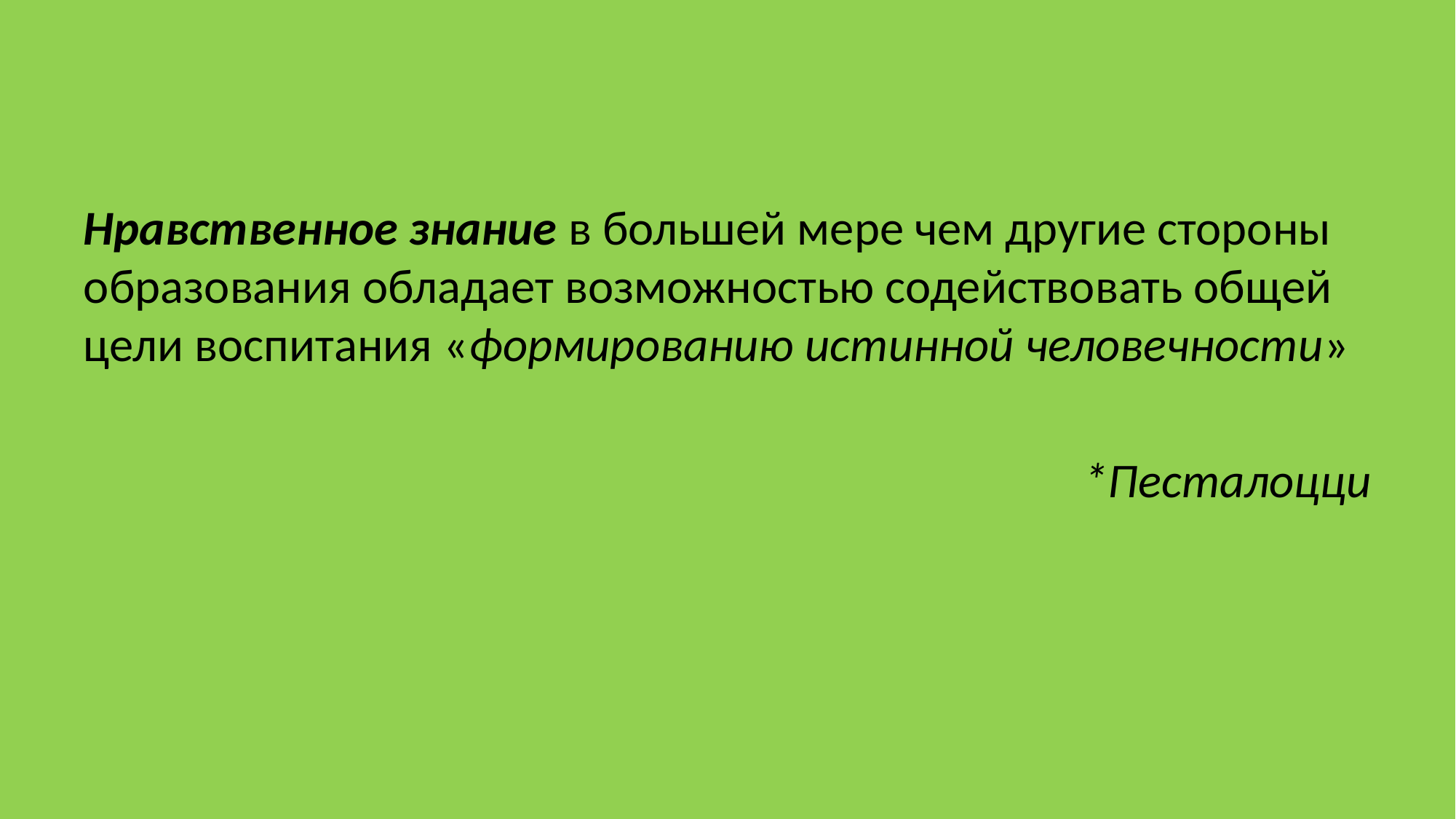

Нравственное знание в большей мере чем другие стороны образования обладает возможностью содействовать общей цели воспитания «формированию истинной человечности»

*Песталоцци